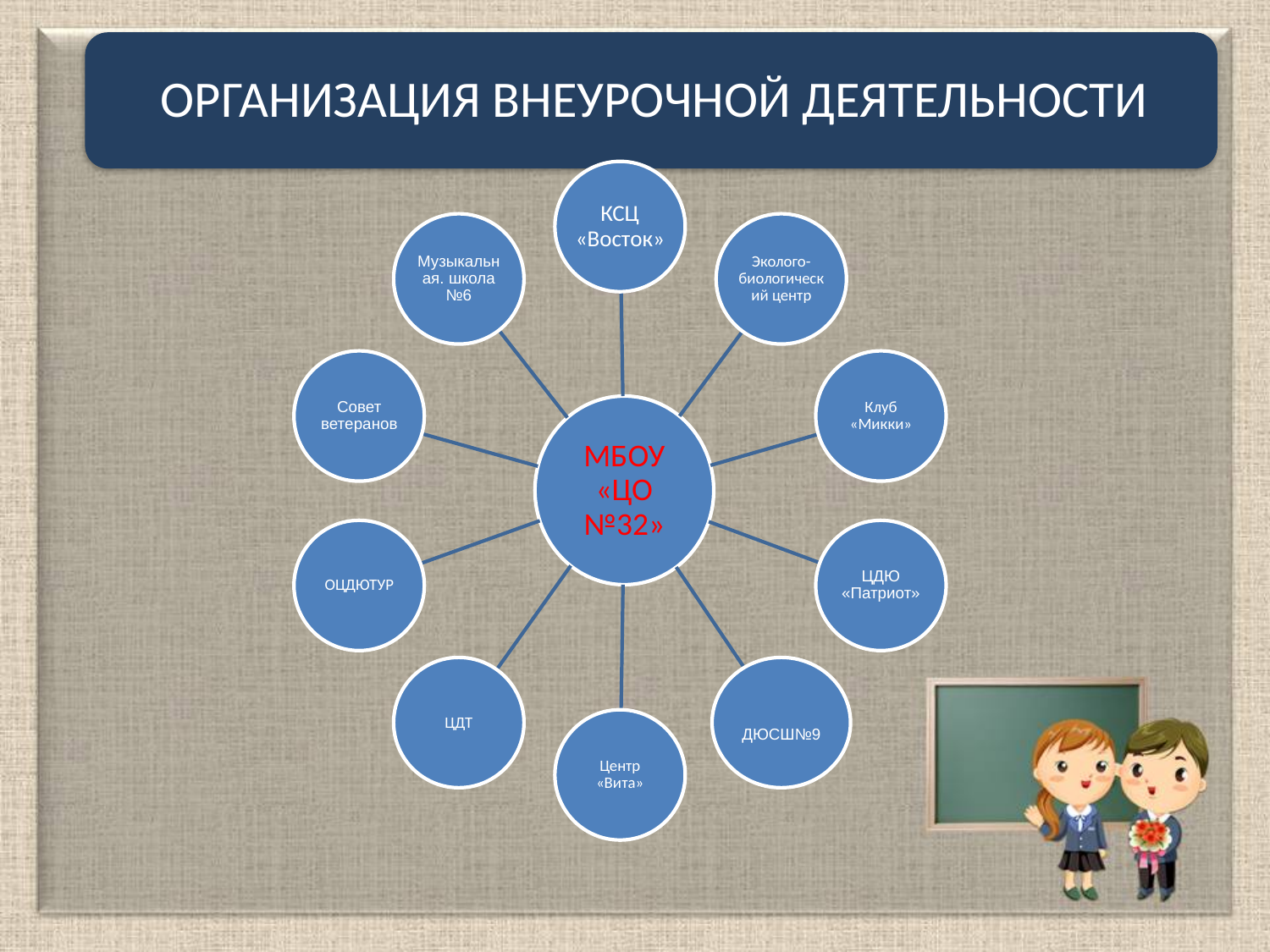

ОРГАНИЗАЦИЯ ВНЕУРОЧНОЙ ДЕЯТЕЛЬНОСТИ
МБОУ «ЦО №32»

КСЦ «Восток»

Эколого-биологический центр

Клуб «Микки»

ЦДЮ «Патриот»

ДЮСШ№9

Центр «Вита»

ЦДТ

ОЦДЮТУР

Совет ветеранов

Музыкальная. школа №6